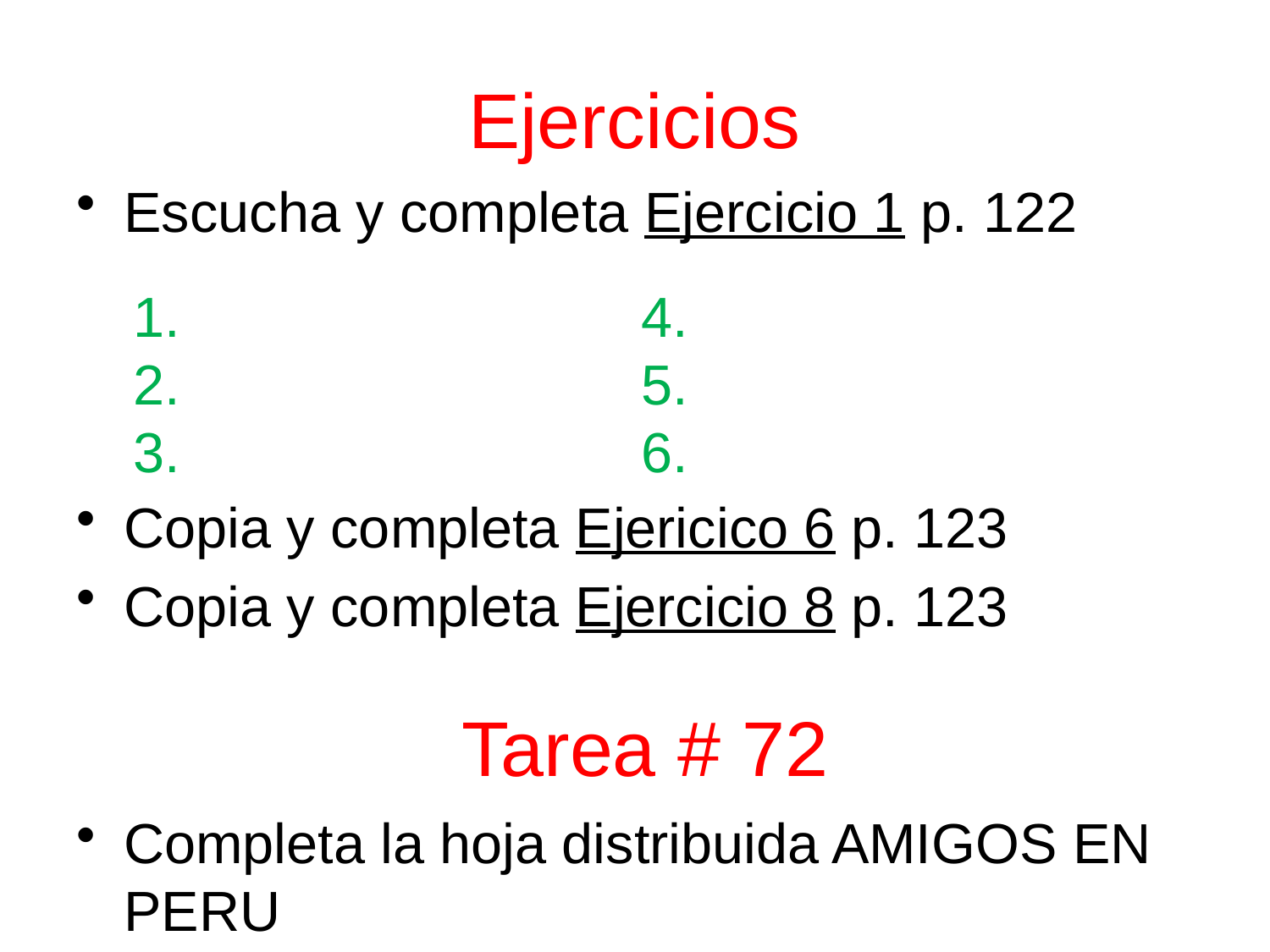

# Ejercicios
Escucha y completa Ejercicio 1 p. 122

Copia y completa Ejericico 6 p. 123
Copia y completa Ejercicio 8 p. 123

Completa la hoja distribuida AMIGOS EN PERU
1.				4.
2.				5.
3. 				6.
Tarea # 72